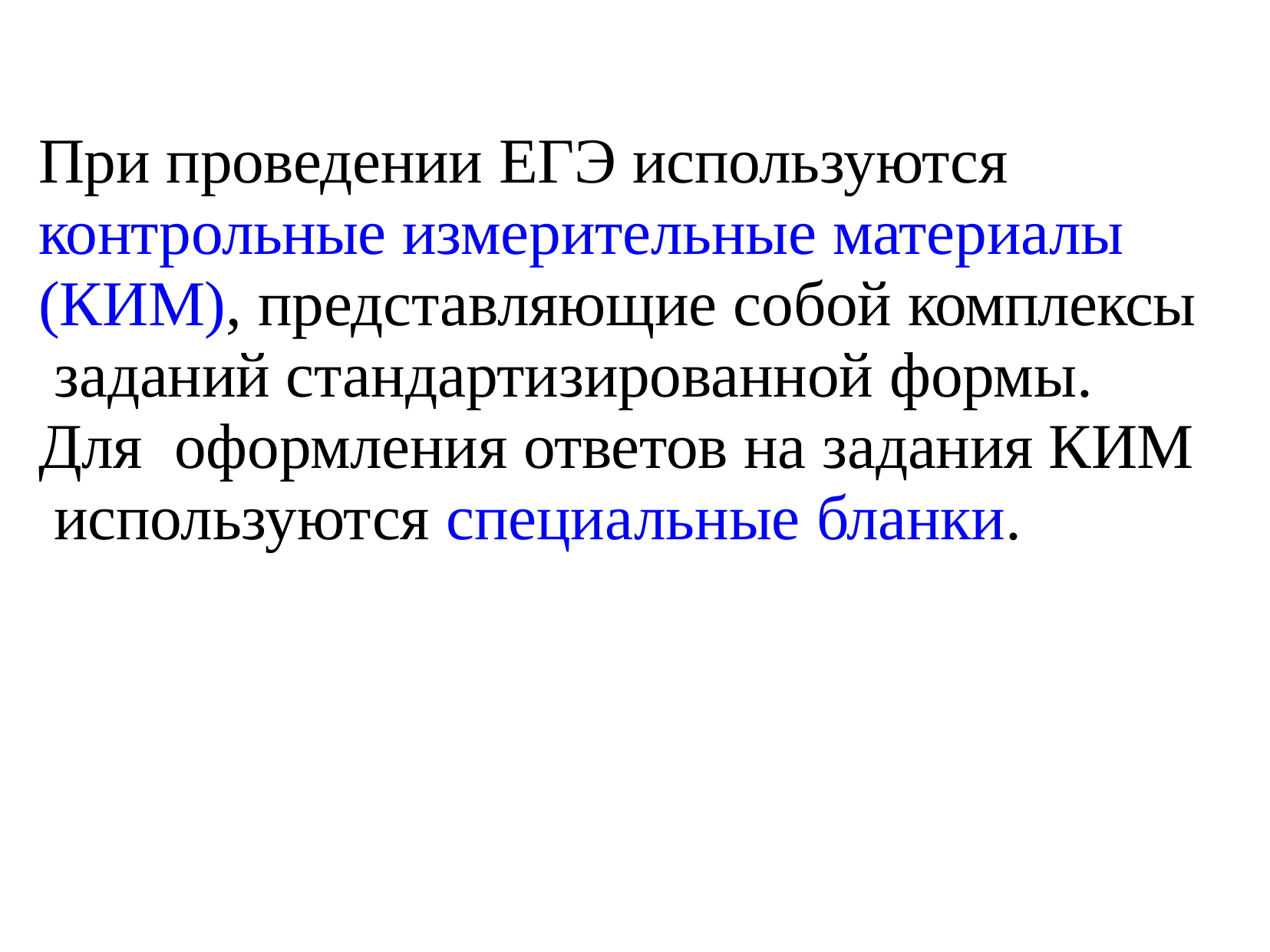

При проведении ЕГЭ используются  контрольные измерительные материалы  (КИМ), представляющие собой комплексы  заданий стандартизированной формы. Для  оформления ответов на задания КИМ  используются специальные бланки.